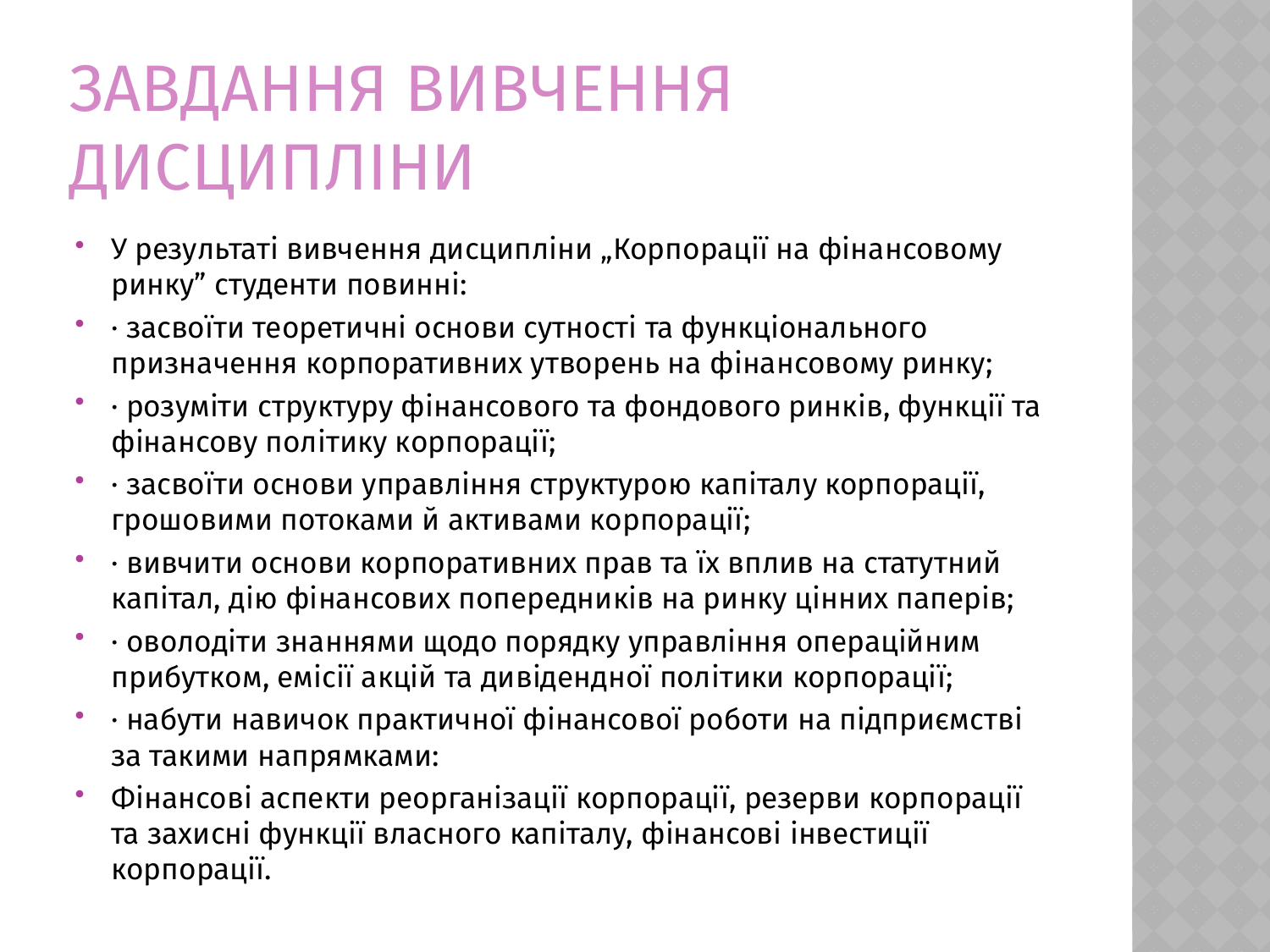

# Завдання вивчення дисципліни
У результаті вивчення дисципліни „Корпорації на фінансовому ринку” студенти повинні:
· засвоїти теоретичні основи сутності та функціонального призначення корпоративних утворень на фінансовому ринку;
· розуміти структуру фінансового та фондового ринків, функції та фінансову політику корпорації;
· засвоїти основи управління структурою капіталу корпорації, грошовими потоками й активами корпорації;
· вивчити основи корпоративних прав та їх вплив на статутний капітал, дію фінансових попередників на ринку цінних паперів;
· оволодіти знаннями щодо порядку управління операційним прибутком, емісії акцій та дивідендної політики корпорації;
· набути навичок практичної фінансової роботи на підприємстві за такими напрямками:
Фінансові аспекти реорганізації корпорації, резерви корпорації та захисні функції власного капіталу, фінансові інвестиції корпорації.